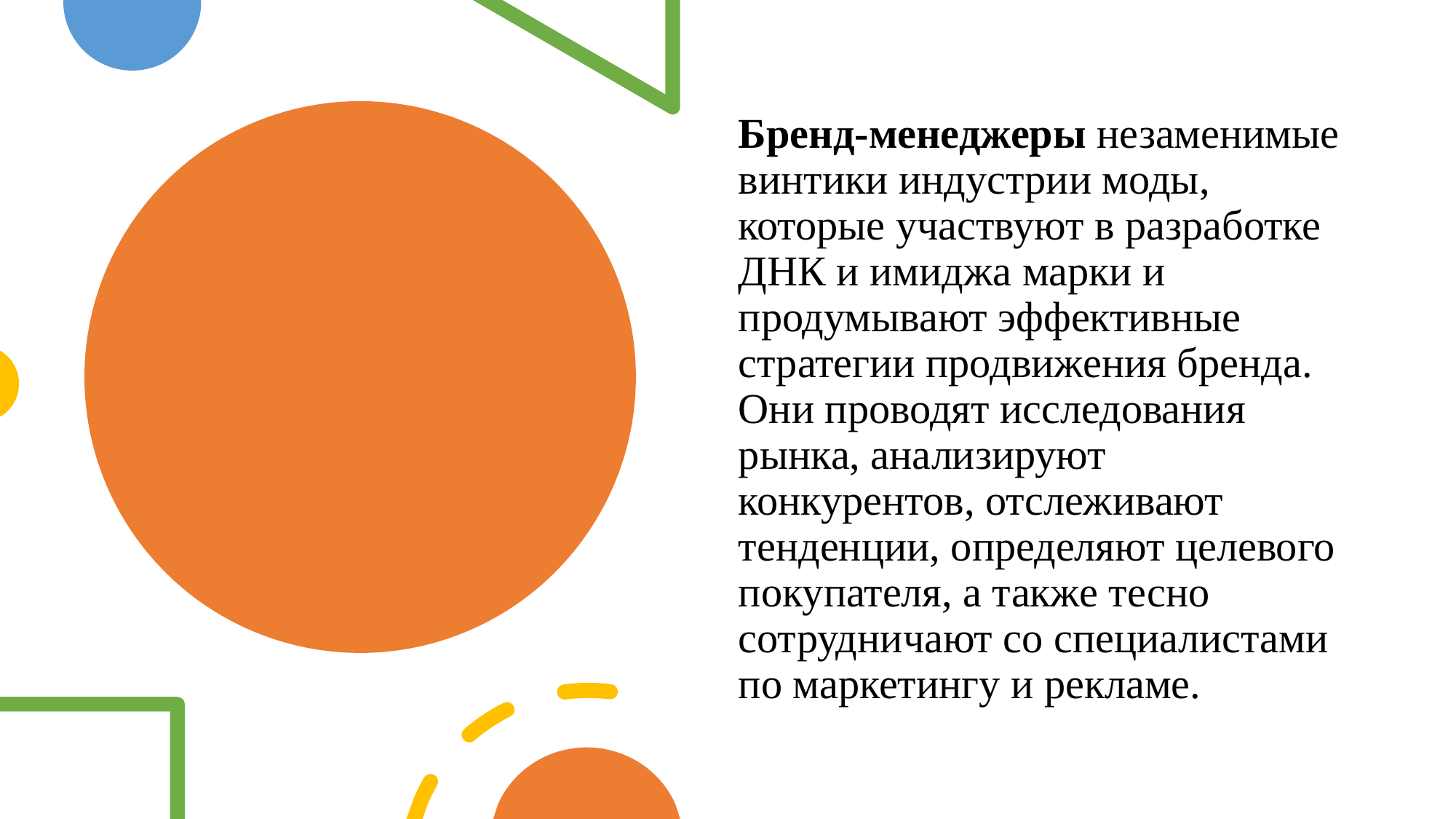

Бренд-менеджеры незаменимые винтики индустрии моды, которые участвуют в разработке ДНК и имиджа марки и продумывают эффективные стратегии продвижения бренда. Они проводят исследования рынка, анализируют конкурентов, отслеживают тенденции, определяют целевого покупателя, а также тесно сотрудничают со специалистами по маркетингу и рекламе.